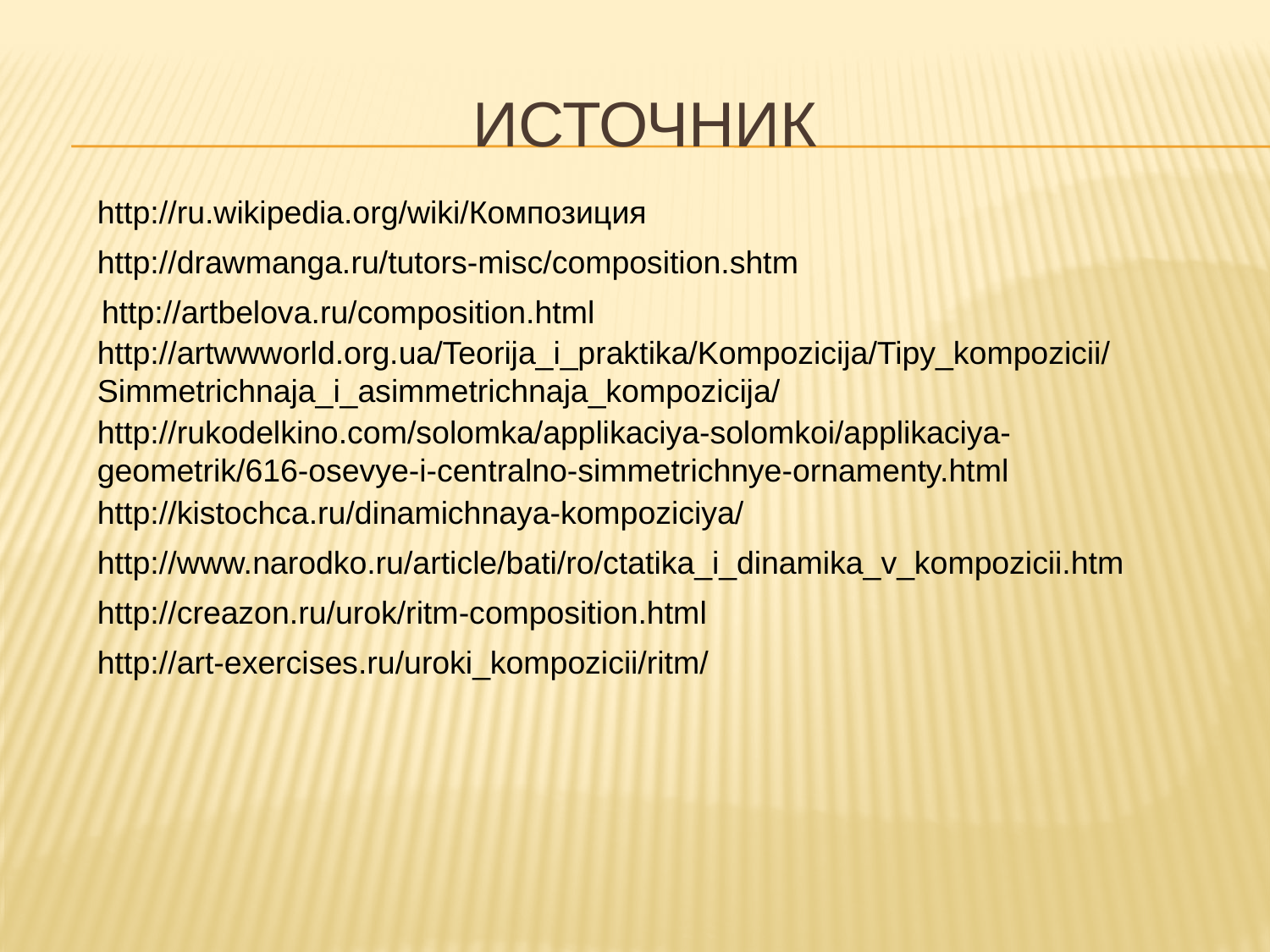

# Источник
http://ru.wikipedia.org/wiki/Композиция
http://drawmanga.ru/tutors-misc/composition.shtm
http://artbelova.ru/composition.html
http://artwwworld.org.ua/Teorija_i_praktika/Kompozicija/Tipy_kompozicii/Simmetrichnaja_i_asimmetrichnaja_kompozicija/
http://rukodelkino.com/solomka/applikaciya-solomkoi/applikaciya-geometrik/616-osevye-i-centralno-simmetrichnye-ornamenty.html
http://kistochca.ru/dinamichnaya-kompoziciya/
http://www.narodko.ru/article/bati/ro/ctatika_i_dinamika_v_kompozicii.htm
http://creazon.ru/urok/ritm-composition.html
http://art-exercises.ru/uroki_kompozicii/ritm/